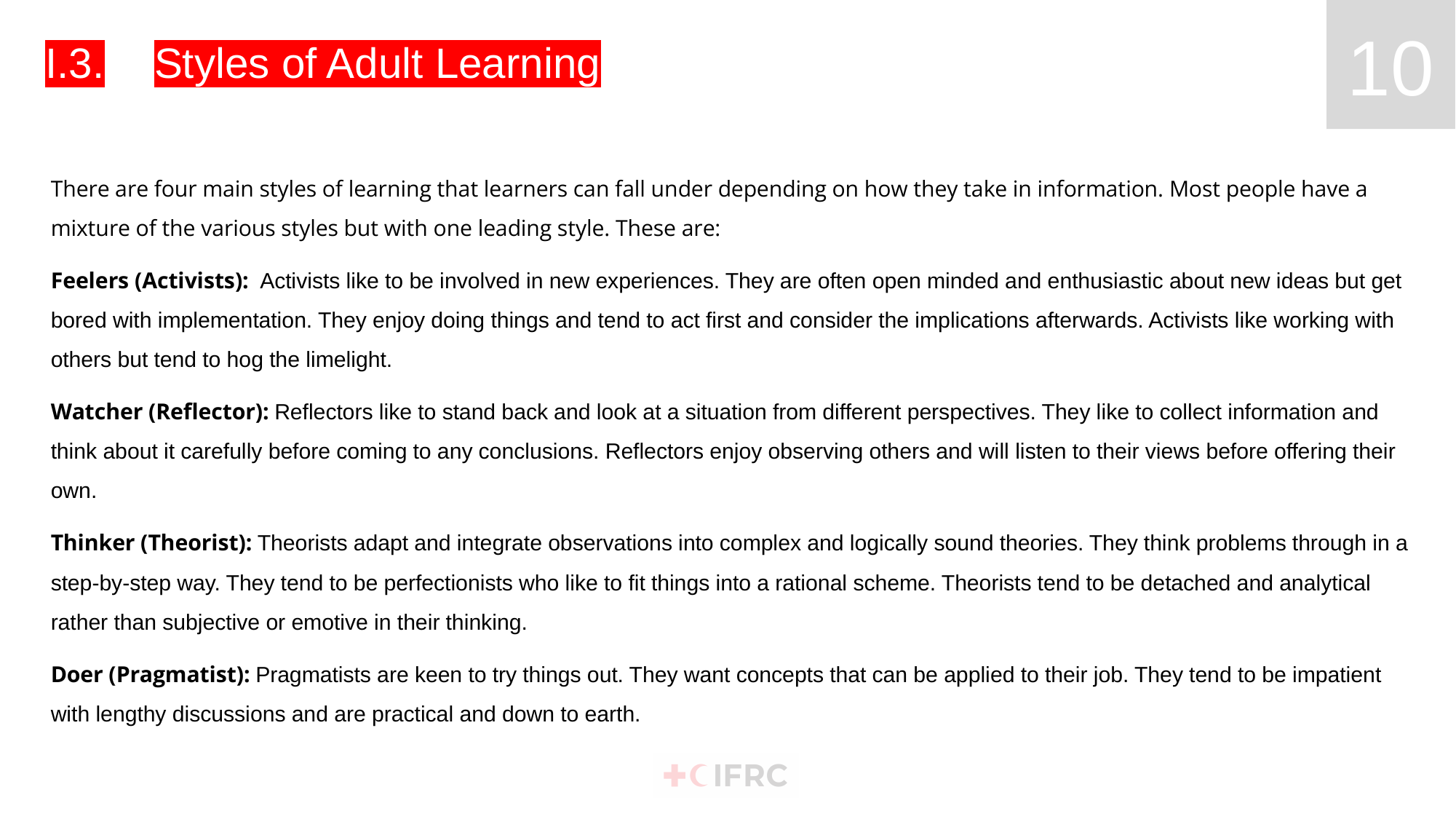

# I.3.	Styles of Adult Learning
There are four main styles of learning that learners can fall under depending on how they take in information. Most people have a mixture of the various styles but with one leading style. These are:
Feelers (Activists):  Activists like to be involved in new experiences. They are often open minded and enthusiastic about new ideas but get bored with implementation. They enjoy doing things and tend to act first and consider the implications afterwards. Activists like working with others but tend to hog the limelight.
Watcher (Reflector): Reflectors like to stand back and look at a situation from different perspectives. They like to collect information and think about it carefully before coming to any conclusions. Reflectors enjoy observing others and will listen to their views before offering their own.
Thinker (Theorist): Theorists adapt and integrate observations into complex and logically sound theories. They think problems through in a step-by‐step way. They tend to be perfectionists who like to fit things into a rational scheme. Theorists tend to be detached and analytical rather than subjective or emotive in their thinking.
Doer (Pragmatist): Pragmatists are keen to try things out. They want concepts that can be applied to their job. They tend to be impatient with lengthy discussions and are practical and down to earth.